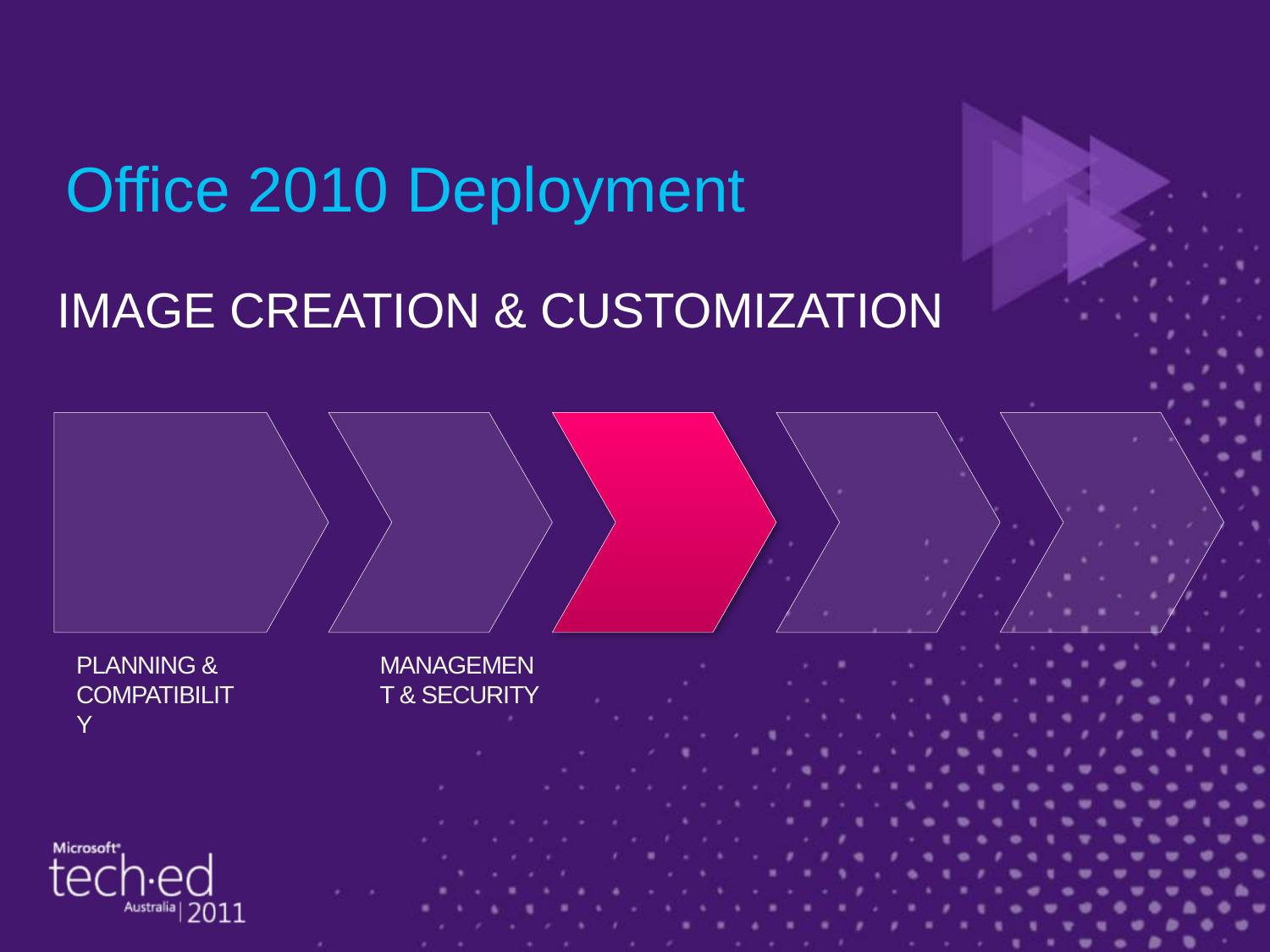

# Office 2010 Deployment
IMAGE CREATION & CUSTOMIZATION

PLANNING & COMPATIBILITY
MANAGEMENT & SECURITY